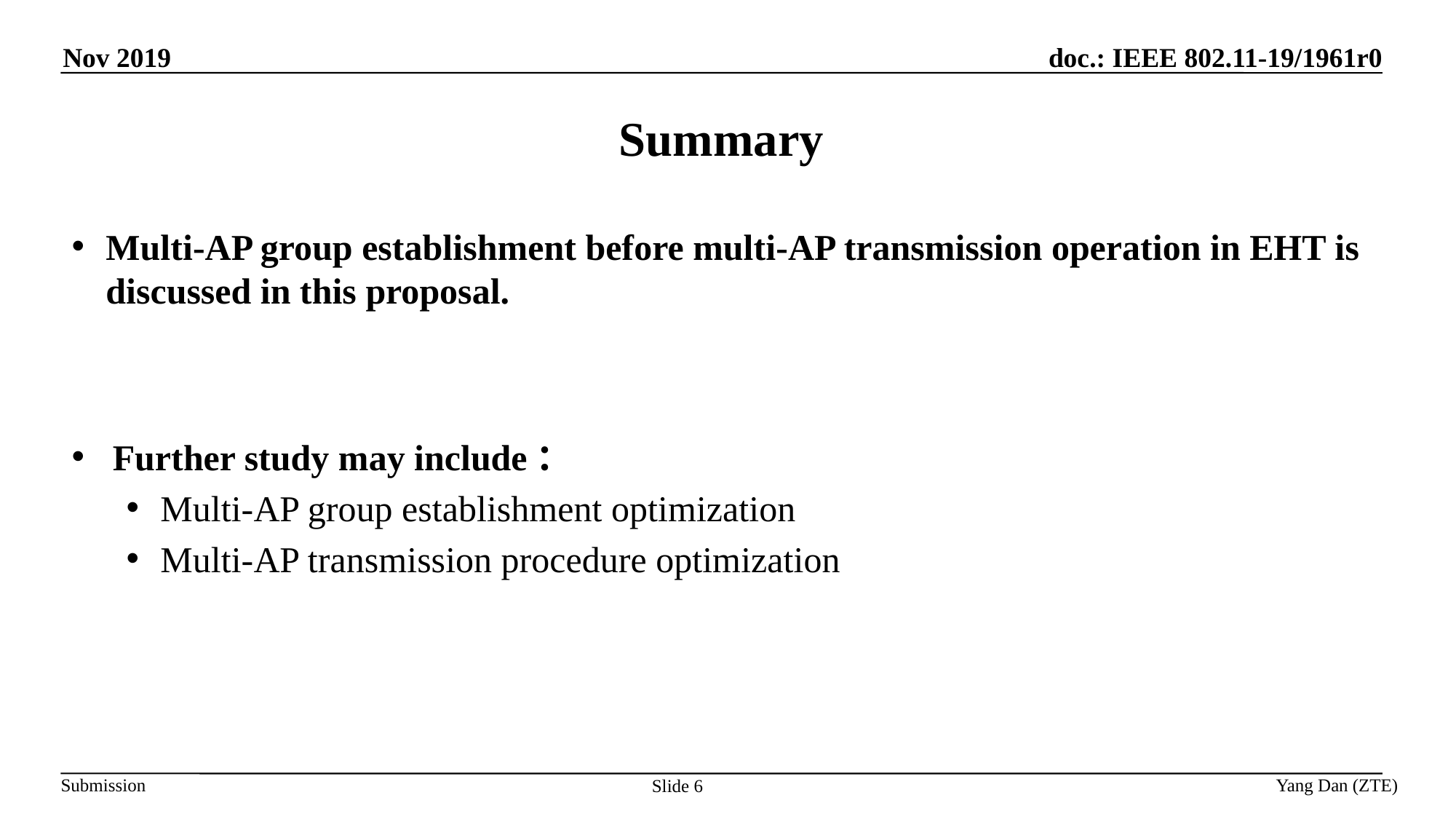

# Summary
Multi-AP group establishment before multi-AP transmission operation in EHT is discussed in this proposal.

Further study may include：
Multi-AP group establishment optimization
Multi-AP transmission procedure optimization